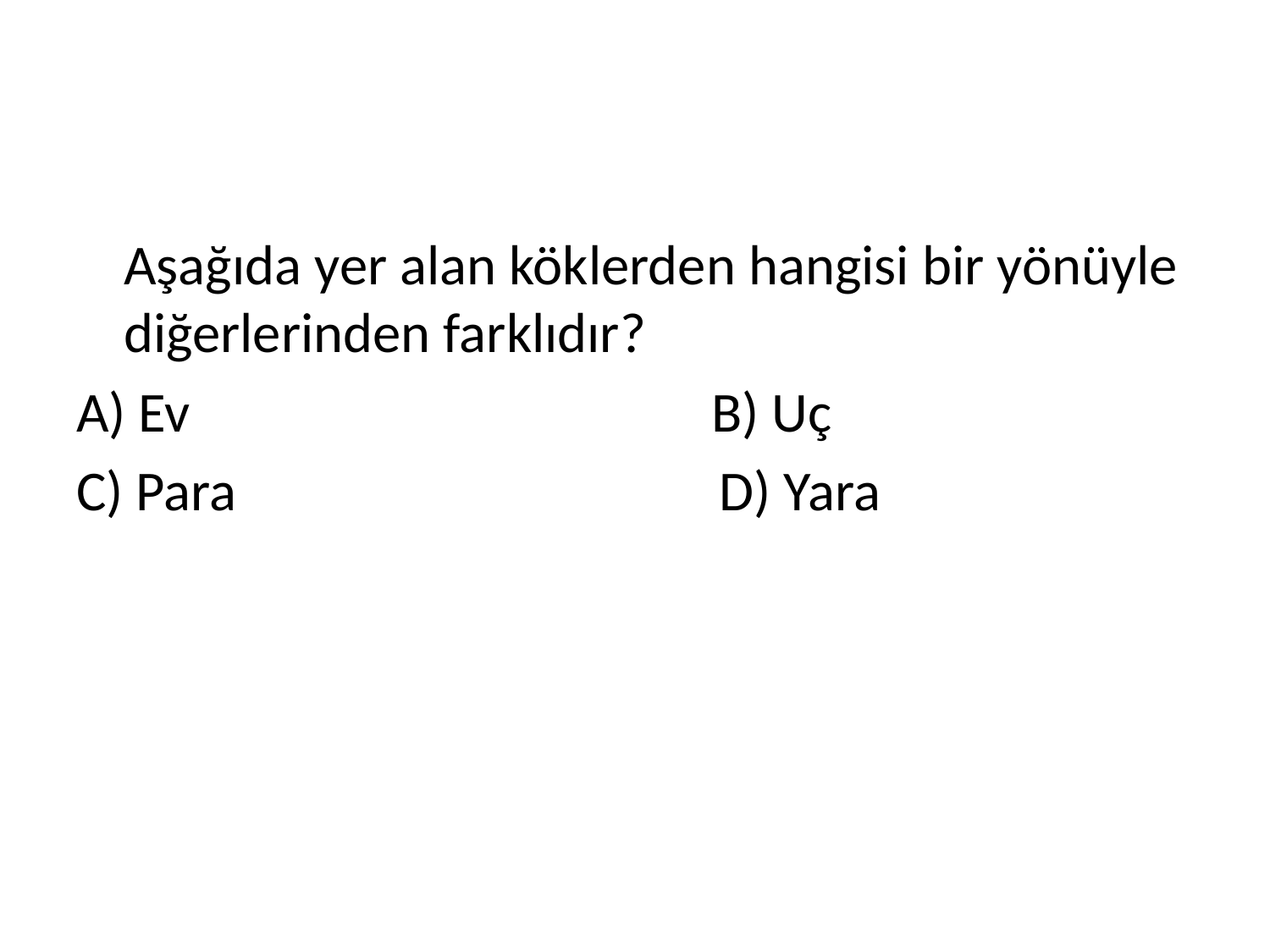

#
	Aşağıda yer alan köklerden hangisi bir yönüyle diğerlerinden farklıdır?
A) Ev                                         B) Uç
C) Para                                      D) Yara